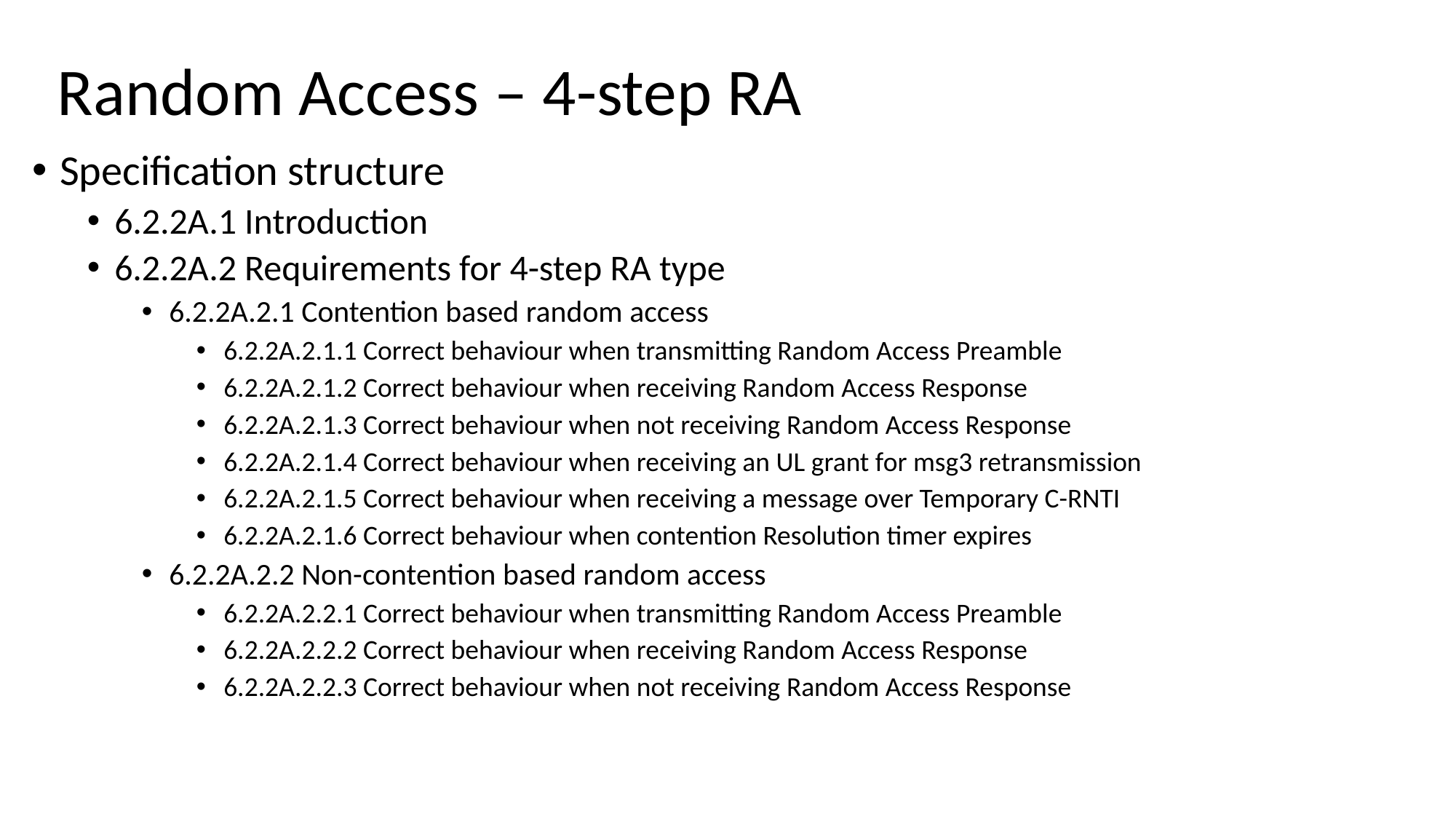

# Random Access – 4-step RA
Specification structure
6.2.2A.1 Introduction
6.2.2A.2 Requirements for 4-step RA type
6.2.2A.2.1 Contention based random access
6.2.2A.2.1.1 Correct behaviour when transmitting Random Access Preamble
6.2.2A.2.1.2 Correct behaviour when receiving Random Access Response
6.2.2A.2.1.3 Correct behaviour when not receiving Random Access Response
6.2.2A.2.1.4 Correct behaviour when receiving an UL grant for msg3 retransmission
6.2.2A.2.1.5 Correct behaviour when receiving a message over Temporary C-RNTI
6.2.2A.2.1.6 Correct behaviour when contention Resolution timer expires
6.2.2A.2.2 Non-contention based random access
6.2.2A.2.2.1 Correct behaviour when transmitting Random Access Preamble
6.2.2A.2.2.2 Correct behaviour when receiving Random Access Response
6.2.2A.2.2.3 Correct behaviour when not receiving Random Access Response